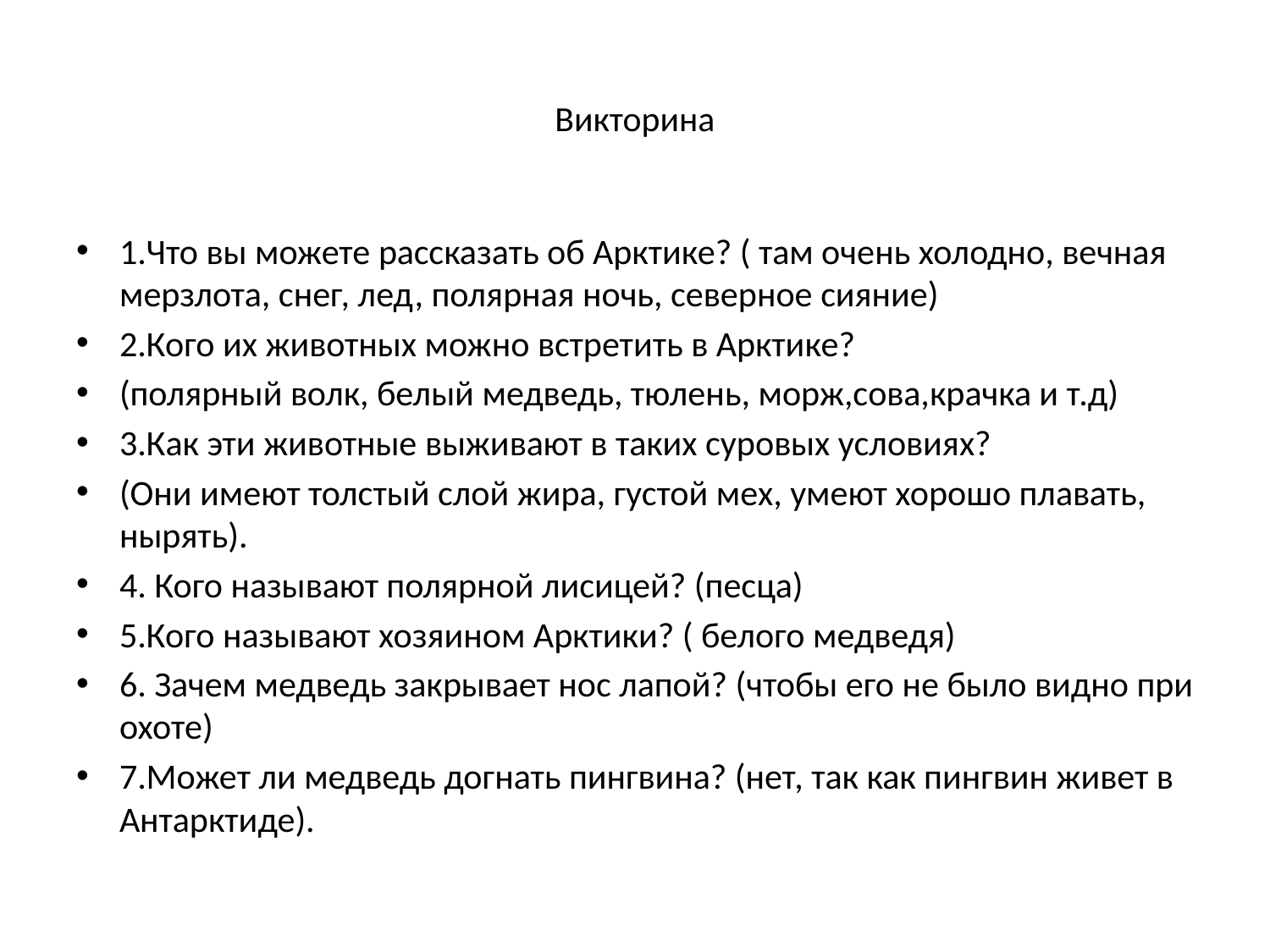

# Викторина
1.Что вы можете рассказать об Арктике? ( там очень холодно, вечная мерзлота, снег, лед, полярная ночь, северное сияние)
2.Кого их животных можно встретить в Арктике?
(полярный волк, белый медведь, тюлень, морж,сова,крачка и т.д)
3.Как эти животные выживают в таких суровых условиях?
(Они имеют толстый слой жира, густой мех, умеют хорошо плавать, нырять).
4. Кого называют полярной лисицей? (песца)
5.Кого называют хозяином Арктики? ( белого медведя)
6. Зачем медведь закрывает нос лапой? (чтобы его не было видно при охоте)
7.Может ли медведь догнать пингвина? (нет, так как пингвин живет в Антарктиде).